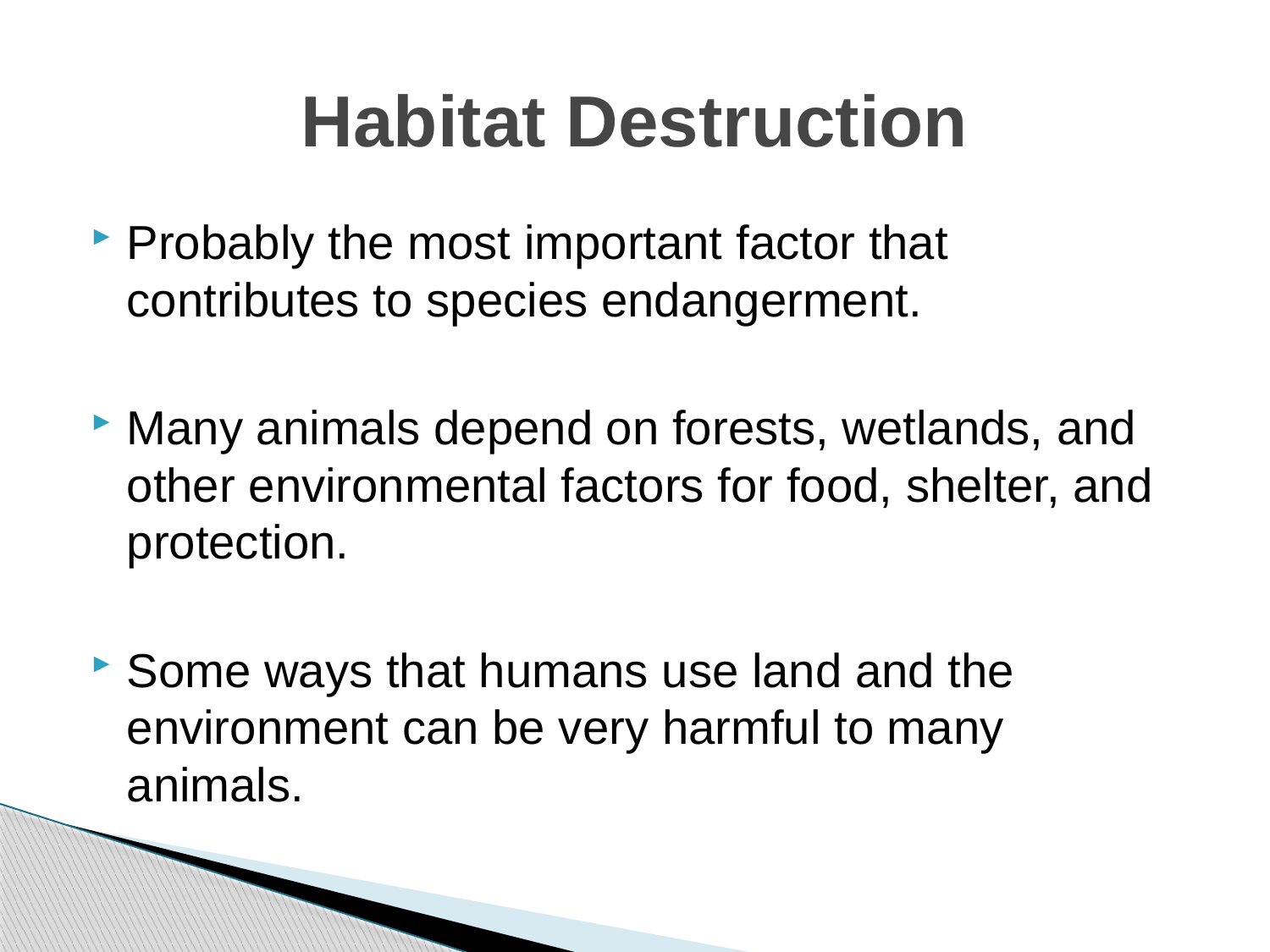

# Habitat Destruction
Probably the most important factor that contributes to species endangerment.

Many animals depend on forests, wetlands, and other environmental factors for food, shelter, and protection.

Some ways that humans use land and the environment can be very harmful to many animals.